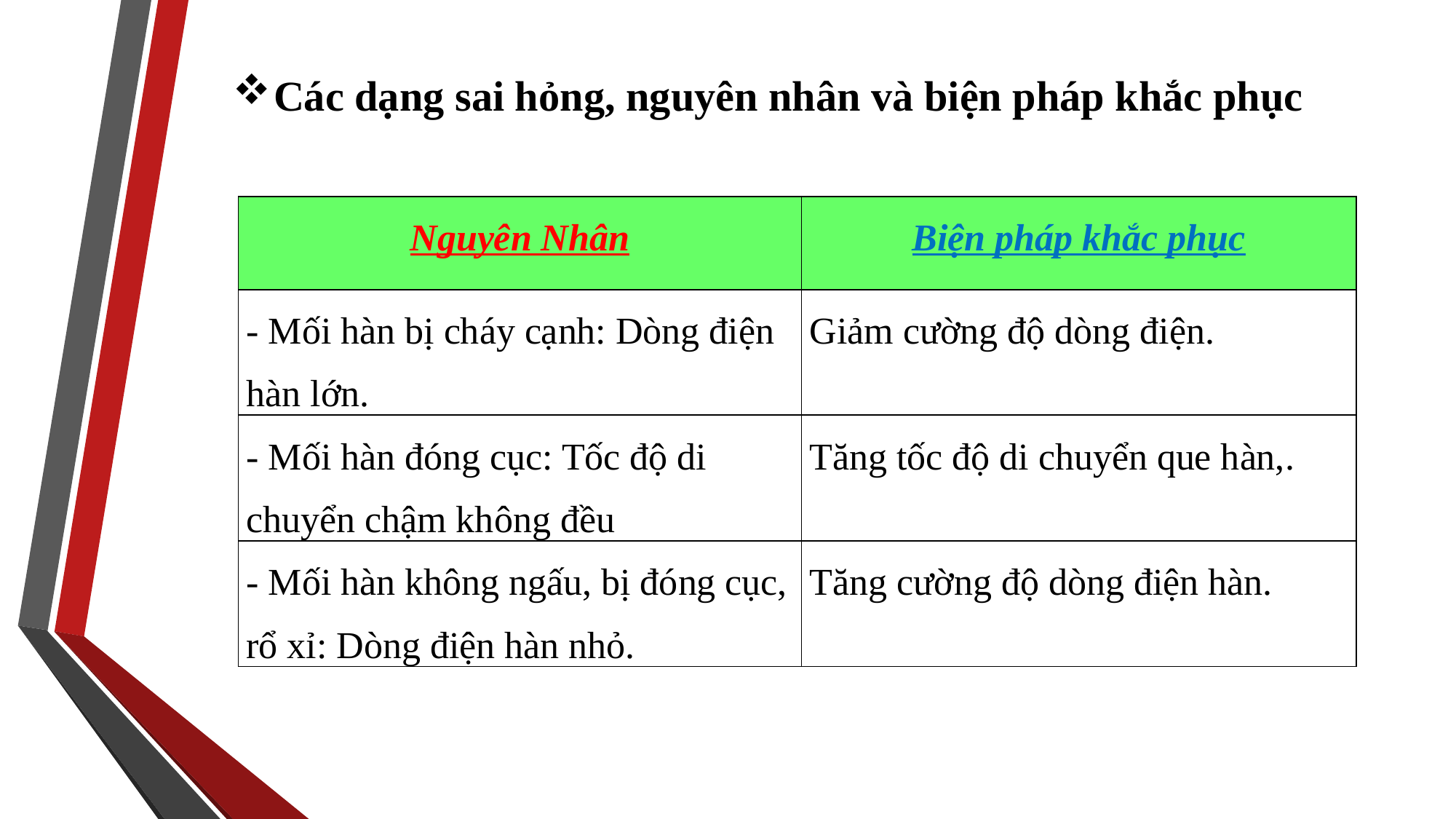

Các dạng sai hỏng, nguyên nhân và biện pháp khắc phục
| Nguyên Nhân | Biện pháp khắc phục |
| --- | --- |
| - Mối hàn bị cháy cạnh: Dòng điện hàn lớn. | Giảm cường độ dòng điện. |
| - Mối hàn đóng cục: Tốc độ di chuyển chậm không đều | Tăng tốc độ di chuyển que hàn,. |
| - Mối hàn không ngấu, bị đóng cục, rổ xỉ: Dòng điện hàn nhỏ. | Tăng cường độ dòng điện hàn. |